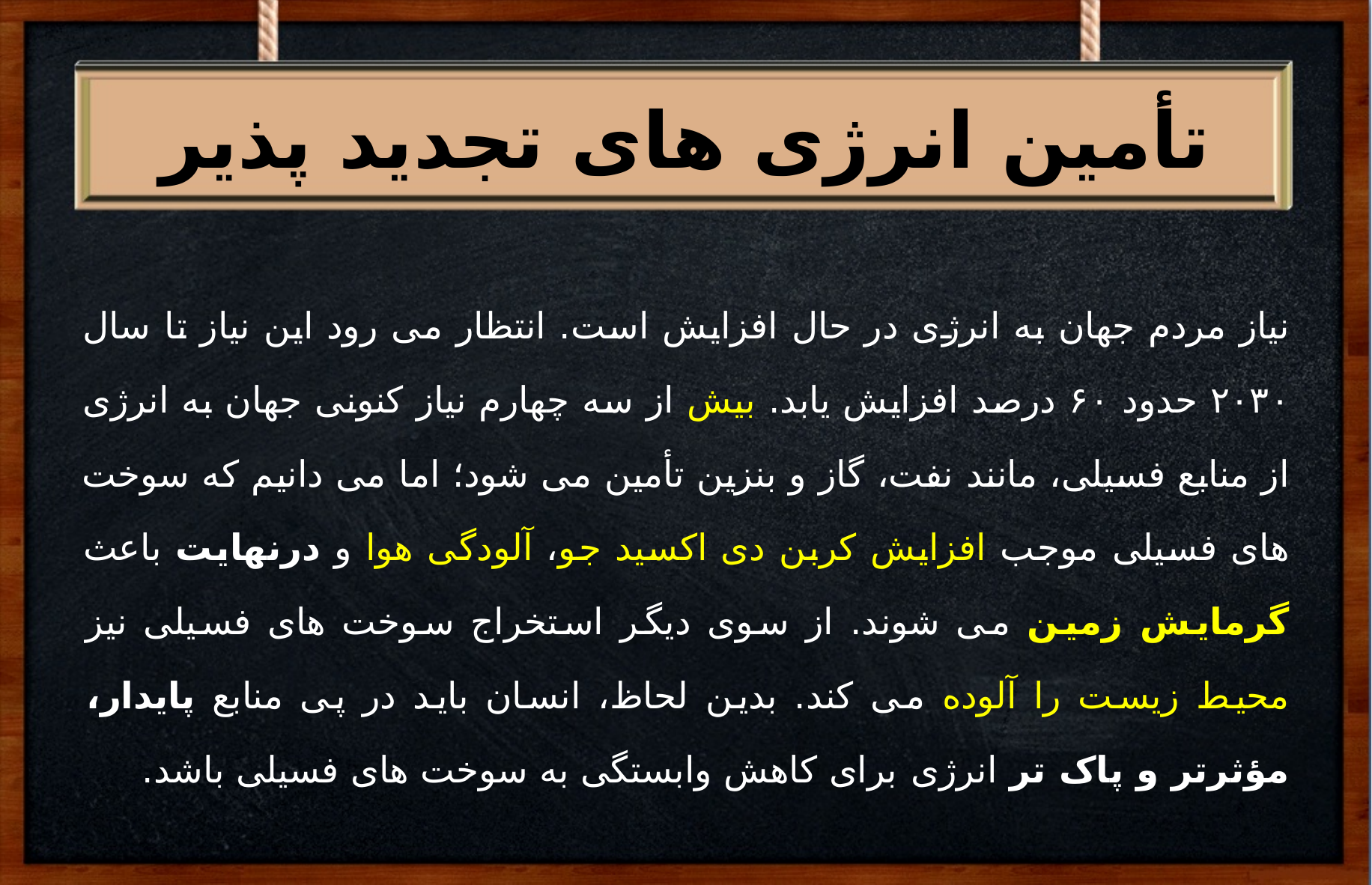

#
تأمین انرژی های تجدید پذیر
نیاز مردم جهان به انرژی در حال افزایش است. انتظار می رود این نیاز تا سال ۲۰۳۰ حدود ۶۰ درصد افزایش یابد. بیش از سه چهارم نیاز کنونی جهان به انرژی از منابع فسیلی، مانند نفت، گاز و بنزین تأمین می شود؛ اما می دانیم که سوخت های فسیلی موجب افزایش کربن دی اکسید جو، آلودگی هوا و درنهایت باعث گرمایش زمین می شوند. از سوی دیگر استخراج سوخت های فسیلی نیز محیط زیست را آلوده می کند. بدین لحاظ، انسان باید در پی منابع پایدار، مؤثرتر و پاک تر انرژی برای کاهش وابستگی به سوخت های فسیلی باشد.